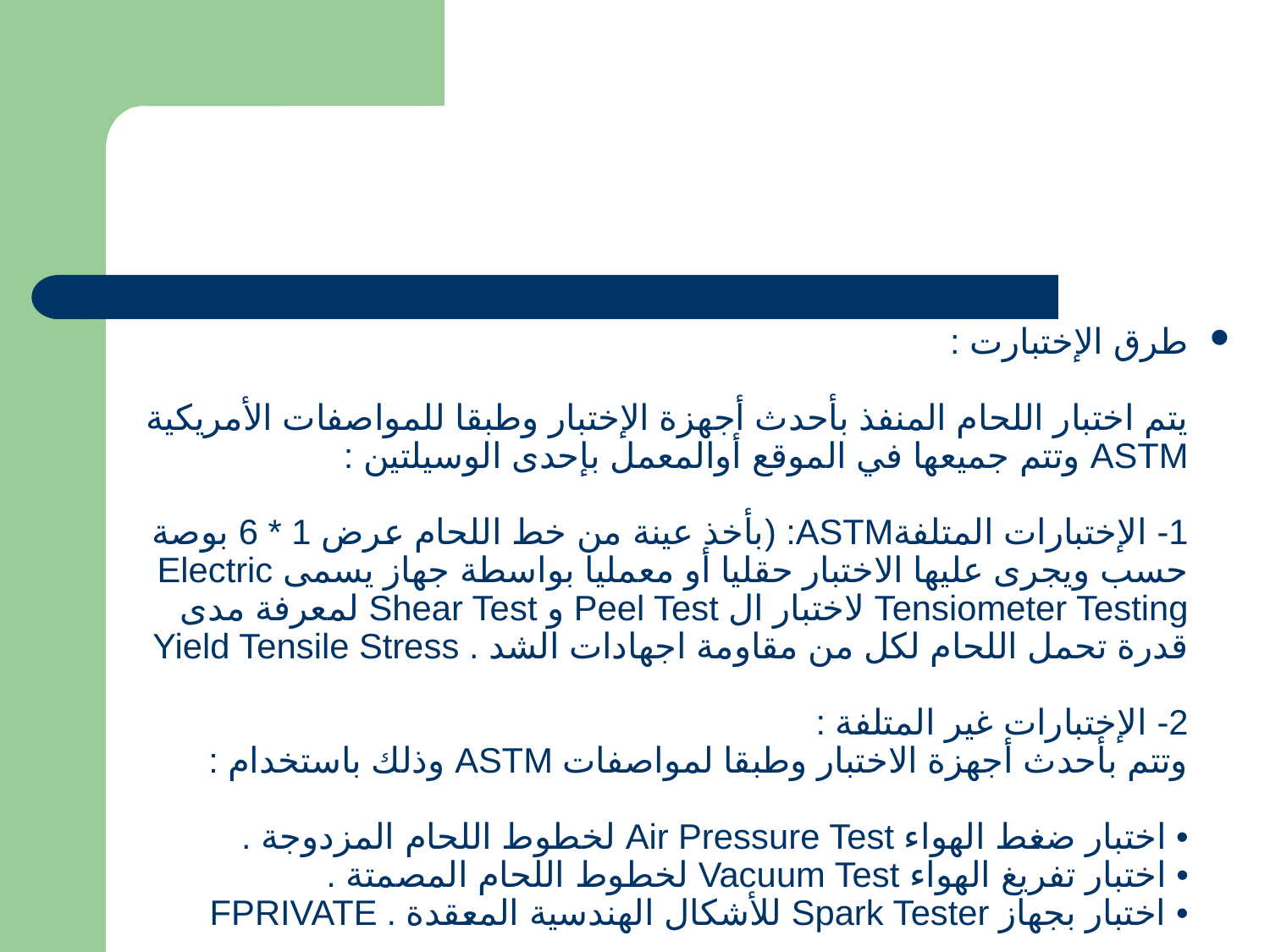

طرق الإختبارت :
يتم اختبار اللحام المنفذ بأحدث أجهزة الإختبار وطبقا للمواصفات الأمريكية ASTM وتتم جميعها في الموقع أوالمعمل بإحدى الوسيلتين :
1- الإختبارات المتلفةASTM: (بأخذ عينة من خط اللحام عرض 1 * 6 بوصة حسب ويجرى عليها الاختبار حقليا أو معمليا بواسطة جهاز يسمى Electric Tensiometer Testing لاختبار ال Peel Test و Shear Test لمعرفة مدى قدرة تحمل اللحام لكل من مقاومة اجهادات الشد Yield Tensile Stress .
2- الإختبارات غير المتلفة :
وتتم بأحدث أجهزة الاختبار وطبقا لمواصفات ASTM وذلك باستخدام :
• اختبار ضغط الهواء Air Pressure Test لخطوط اللحام المزدوجة .
• اختبار تفريغ الهواء Vacuum Test لخطوط اللحام المصمتة .
• اختبار بجهاز Spark Tester للأشكال الهندسية المعقدة . ￹FPRIVATE